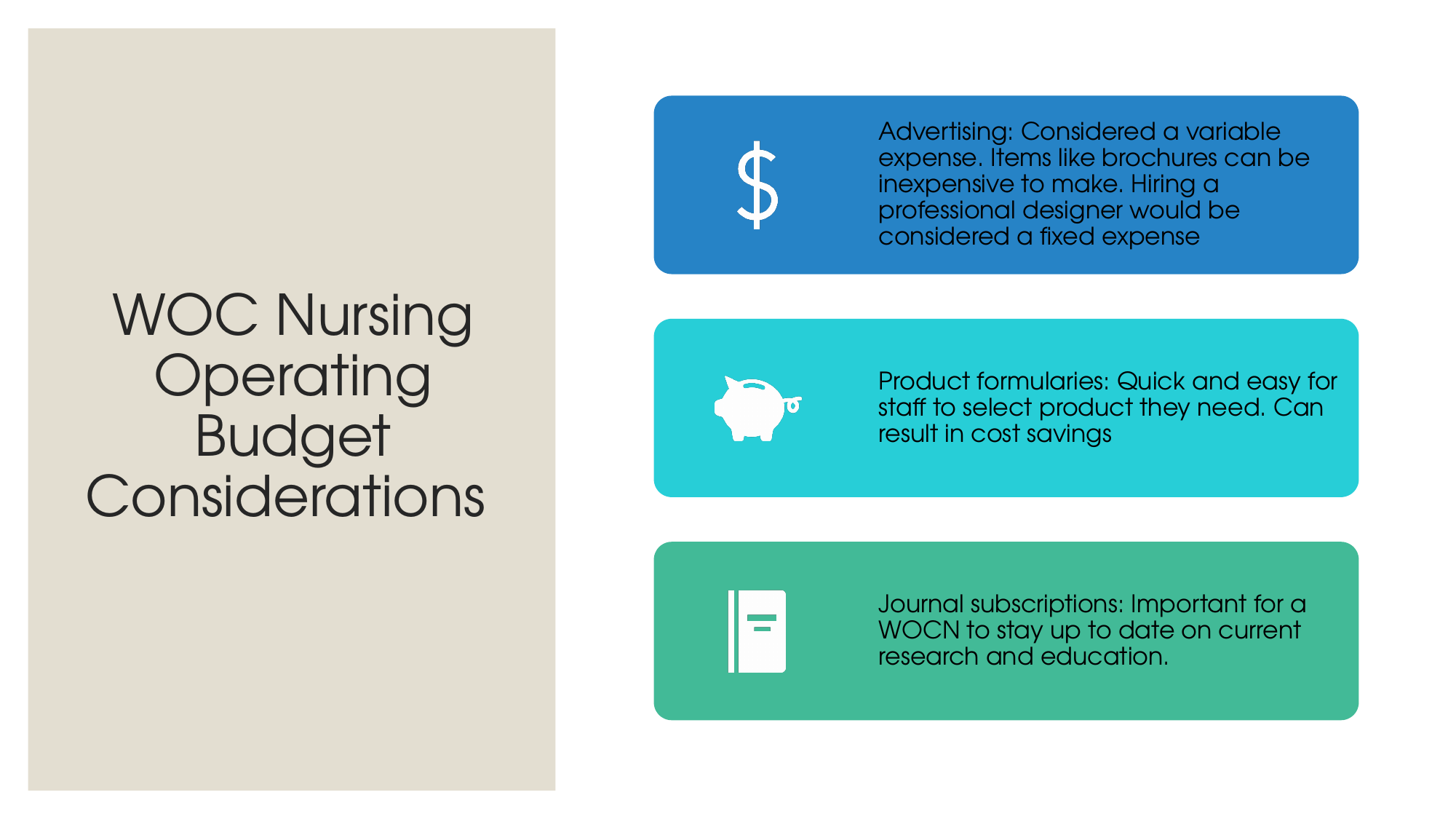

# WOC Nursing Operating Budget Considerations
Advertising: Considered a variable expense. Items like brochures can be inexpensive to make. Hiring a professional designer would be considered a fixed expense
Product formularies: Quick and easy for staff to select product they need. Can result in cost savings
Journal subscriptions: Important for a WOCN to stay up to date on current research and education.